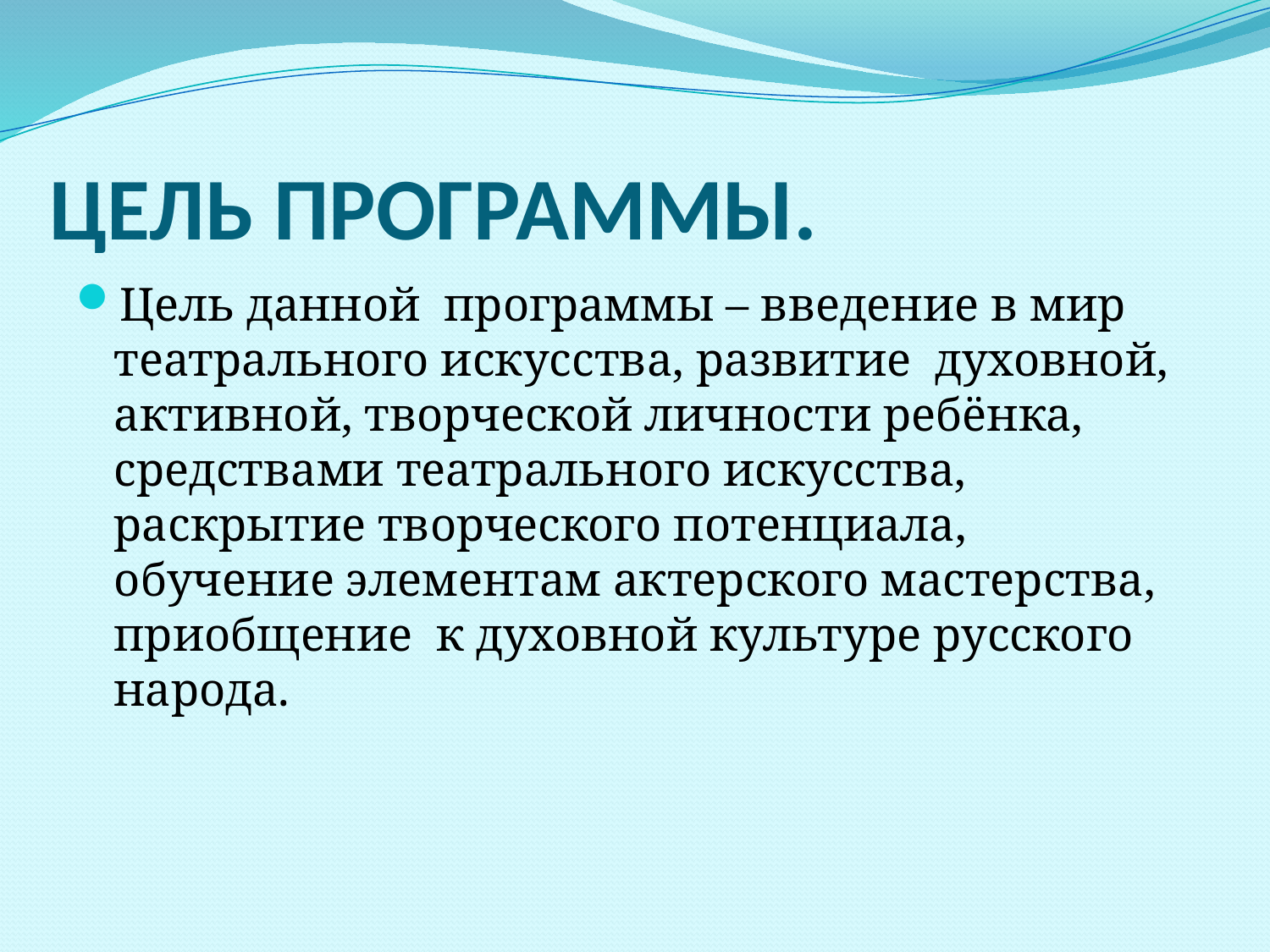

# ЦЕЛЬ ПРОГРАММЫ.
Цель данной  программы – введение в мир театрального искусства, развитие  духовной, активной, творческой личности ребёнка, средствами театрального искусства, раскрытие творческого потенциала, обучение элементам актерского мастерства, приобщение  к духовной культуре русского народа.